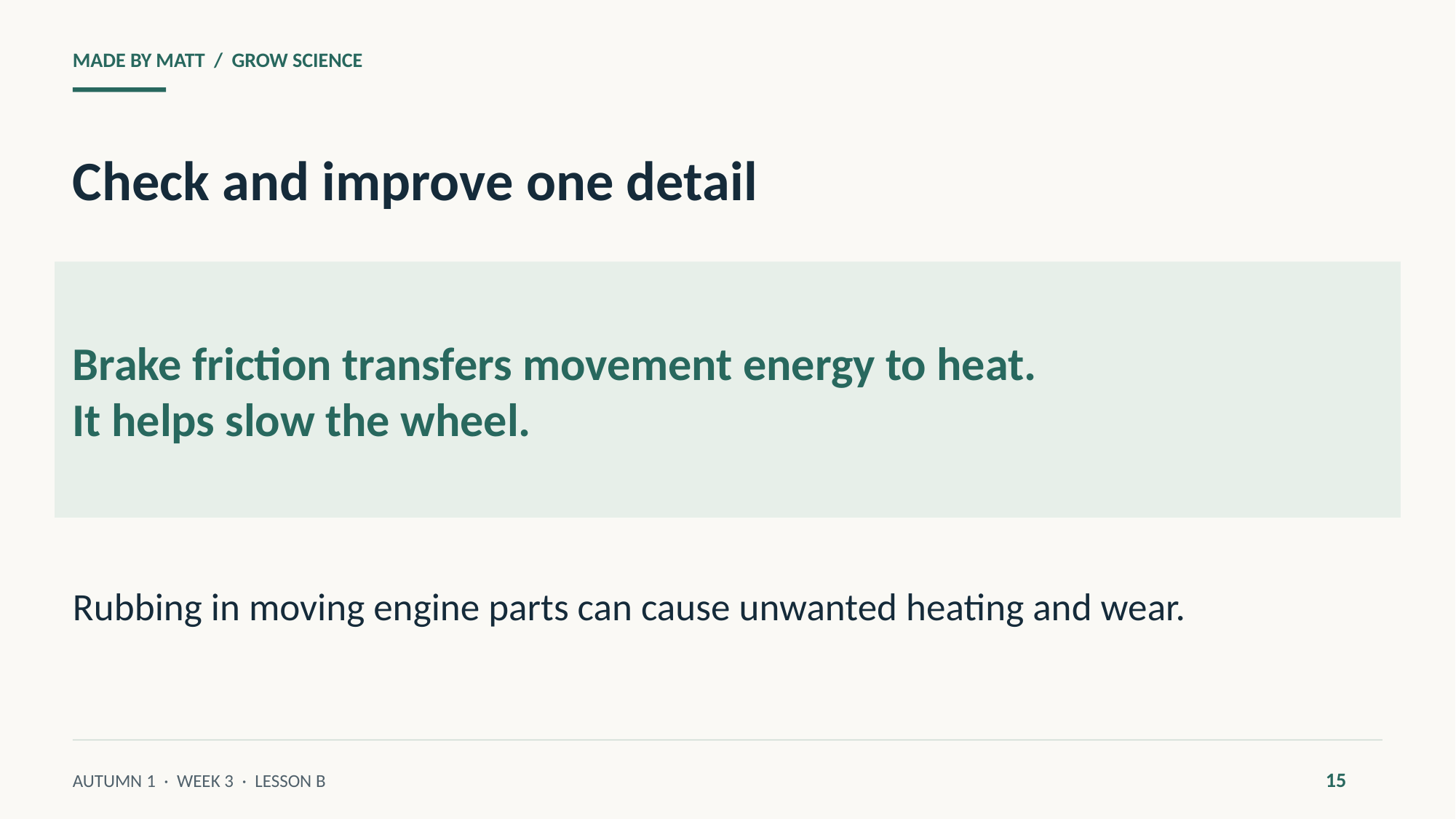

MADE BY MATT  /  GROW SCIENCE

Check and improve one detail
Brake friction transfers movement energy to heat.
It helps slow the wheel.
Rubbing in moving engine parts can cause unwanted heating and wear.

15
AUTUMN 1  ·  WEEK 3  ·  LESSON B